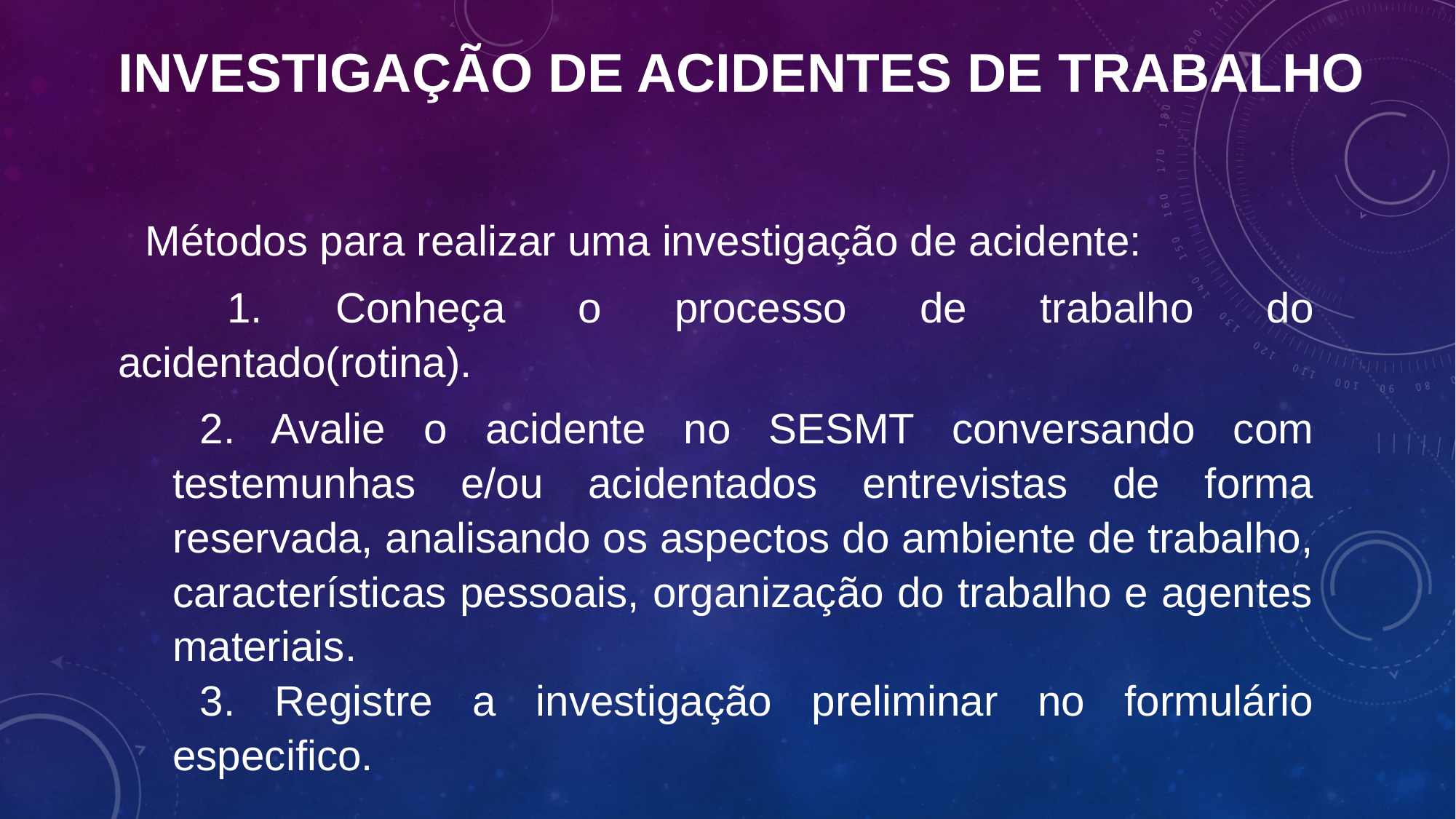

INVESTIGAÇÃO DE ACIDENTES DE TRABALHO
Métodos para realizar uma investigação de acidente:
 	1. Conheça o processo de trabalho do acidentado(rotina).
2. Avalie o acidente no SESMT conversando com testemunhas e/ou acidentados entrevistas de forma reservada, analisando os aspectos do ambiente de trabalho, características pessoais, organização do trabalho e agentes materiais.
3. Registre a investigação preliminar no formulário especifico.